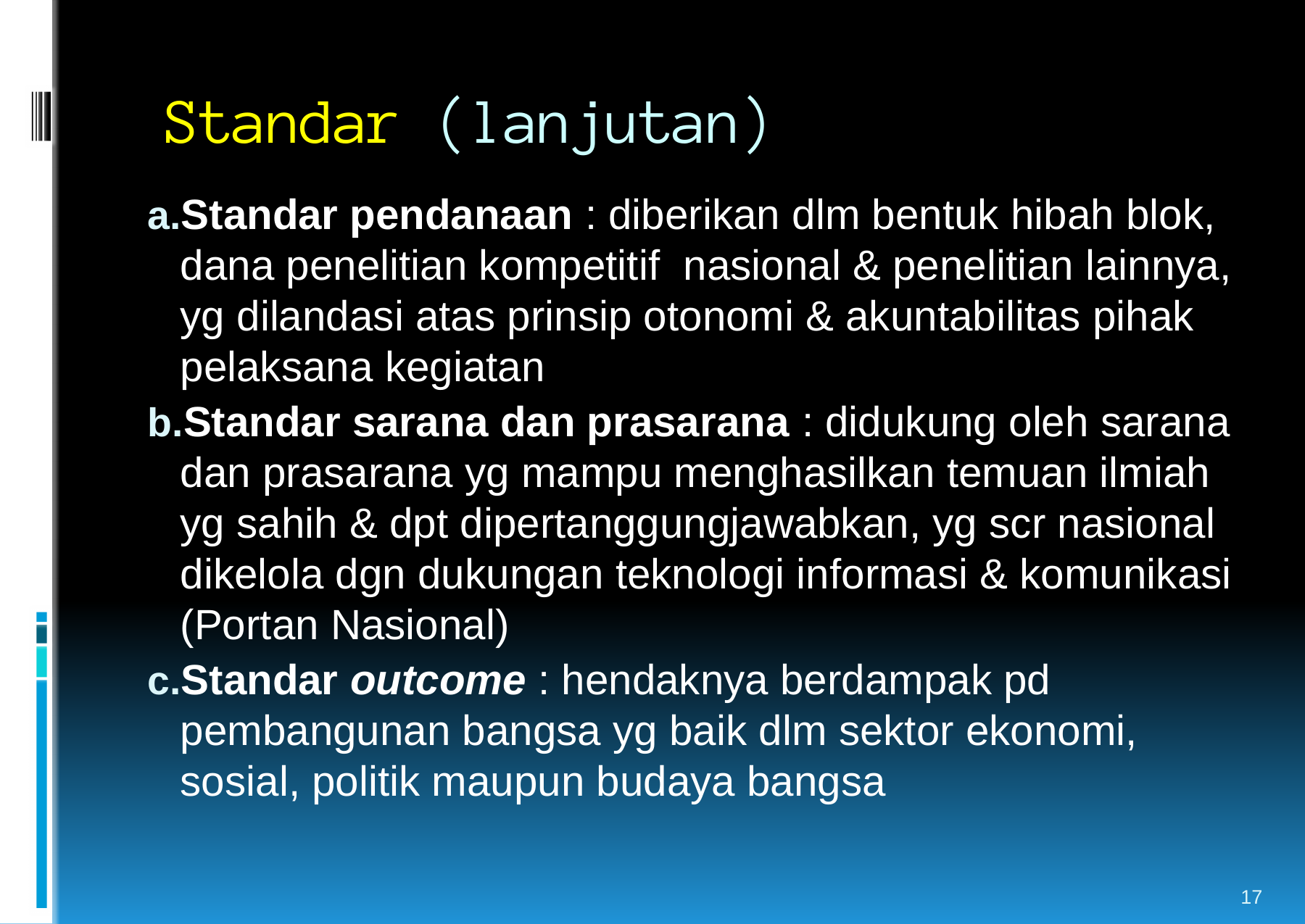

# Standar (lanjutan)
Standar pendanaan : diberikan dlm bentuk hibah blok, dana penelitian kompetitif  nasional & penelitian lainnya, yg dilandasi atas prinsip otonomi & akuntabilitas pihak pelaksana kegiatan
Standar sarana dan prasarana : didukung oleh sarana dan prasarana yg mampu menghasilkan temuan ilmiah yg sahih & dpt dipertanggungjawabkan, yg scr nasional dikelola dgn dukungan teknologi informasi & komunikasi (Portan Nasional)
Standar outcome : hendaknya berdampak pd pembangunan bangsa yg baik dlm sektor ekonomi, sosial, politik maupun budaya bangsa

17